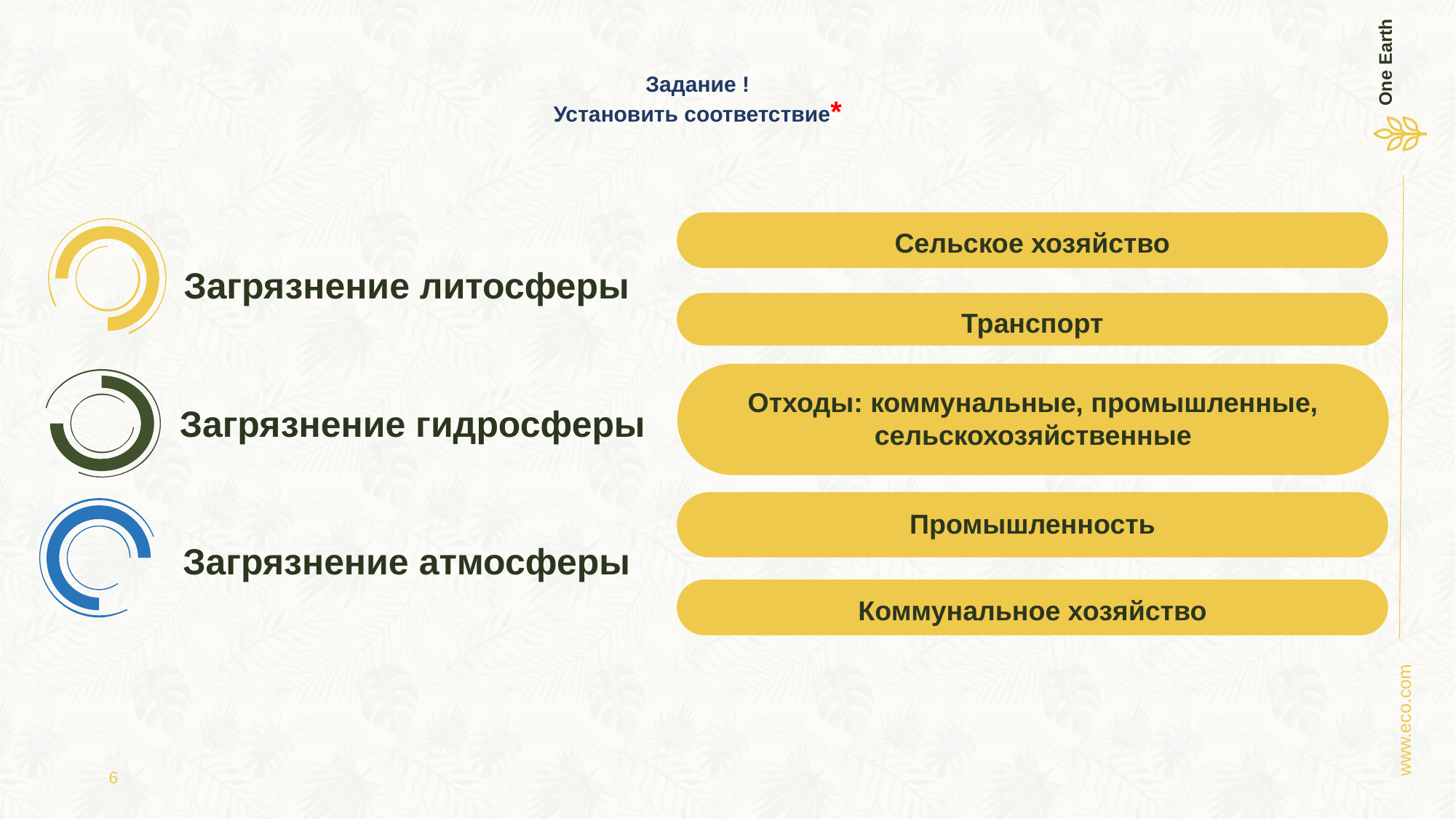

# Задание ! Установить соответствие*
Сельское хозяйство

Загрязнение литосферы
Транспорт

Отходы: коммунальные, промышленные, сельскохозяйственные
Загрязнение гидросферы
Промышленность

Загрязнение атмосферы
Коммунальное хозяйство
6